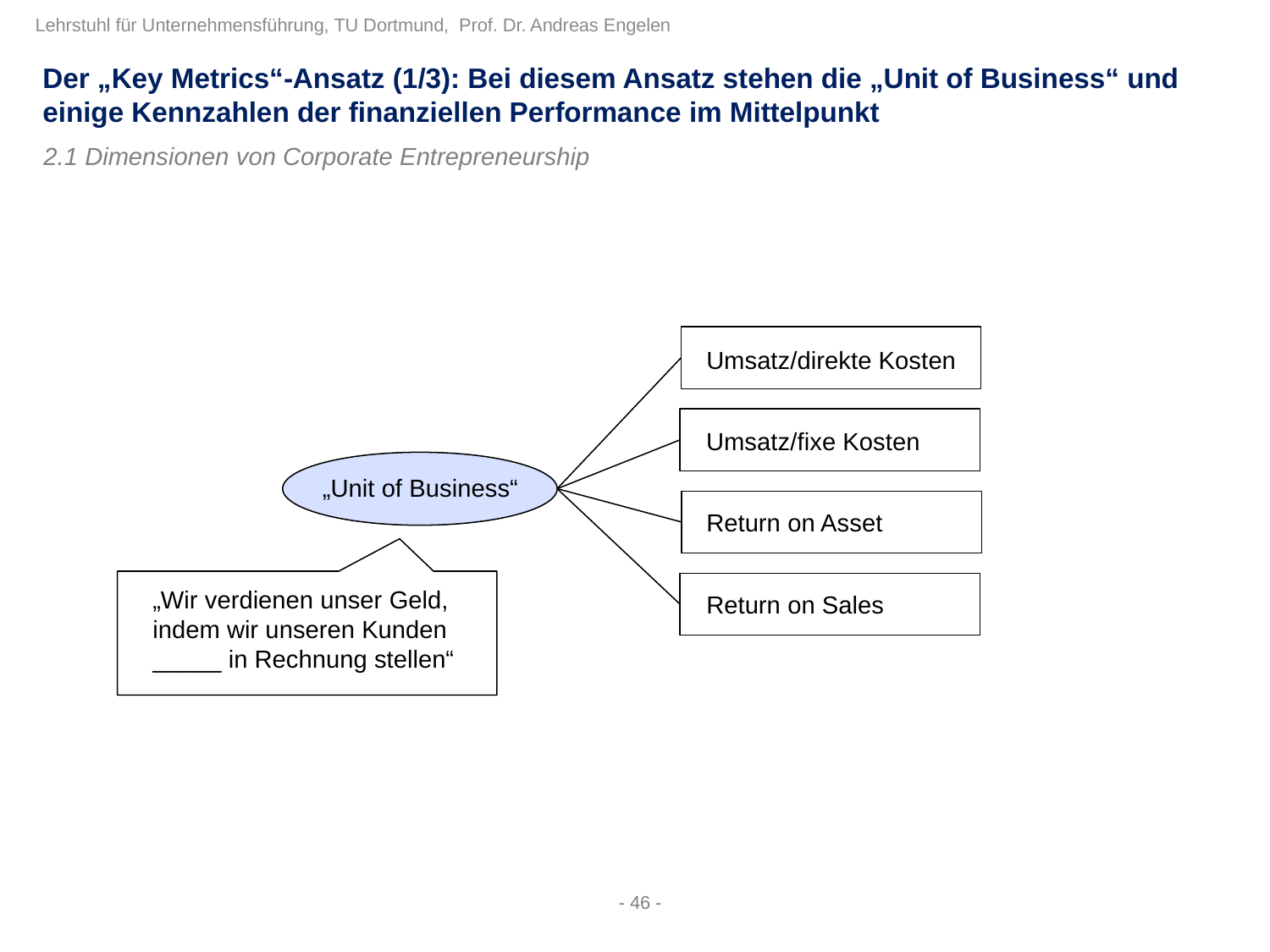

Der „Key Metrics“-Ansatz (1/3): Bei diesem Ansatz stehen die „Unit of Business“ und einige Kennzahlen der finanziellen Performance im Mittelpunkt
2.1 Dimensionen von Corporate Entrepreneurship

Umsatz/direkte Kosten

Umsatz/fixe Kosten

„Unit of Business“

Return on Asset

„Wir verdienen unser Geld, indem wir unseren Kunden _____ in Rechnung stellen“
Return on Sales
- 46 -